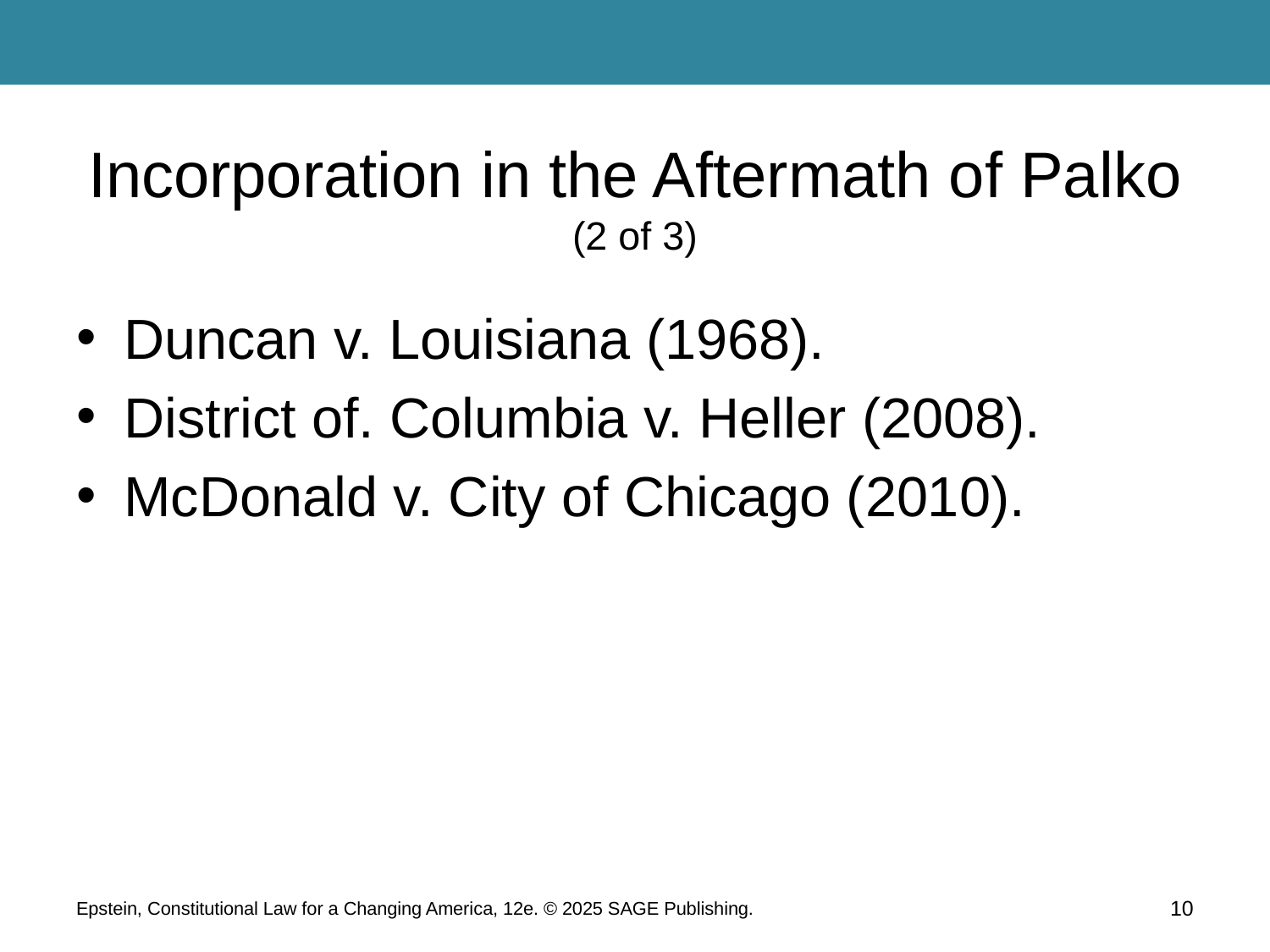

# Incorporation in the Aftermath of Palko (2 of 3)
Duncan v. Louisiana (1968).
District of. Columbia v. Heller (2008).
McDonald v. City of Chicago (2010).
Epstein, Constitutional Law for a Changing America, 12e. © 2025 SAGE Publishing.
10